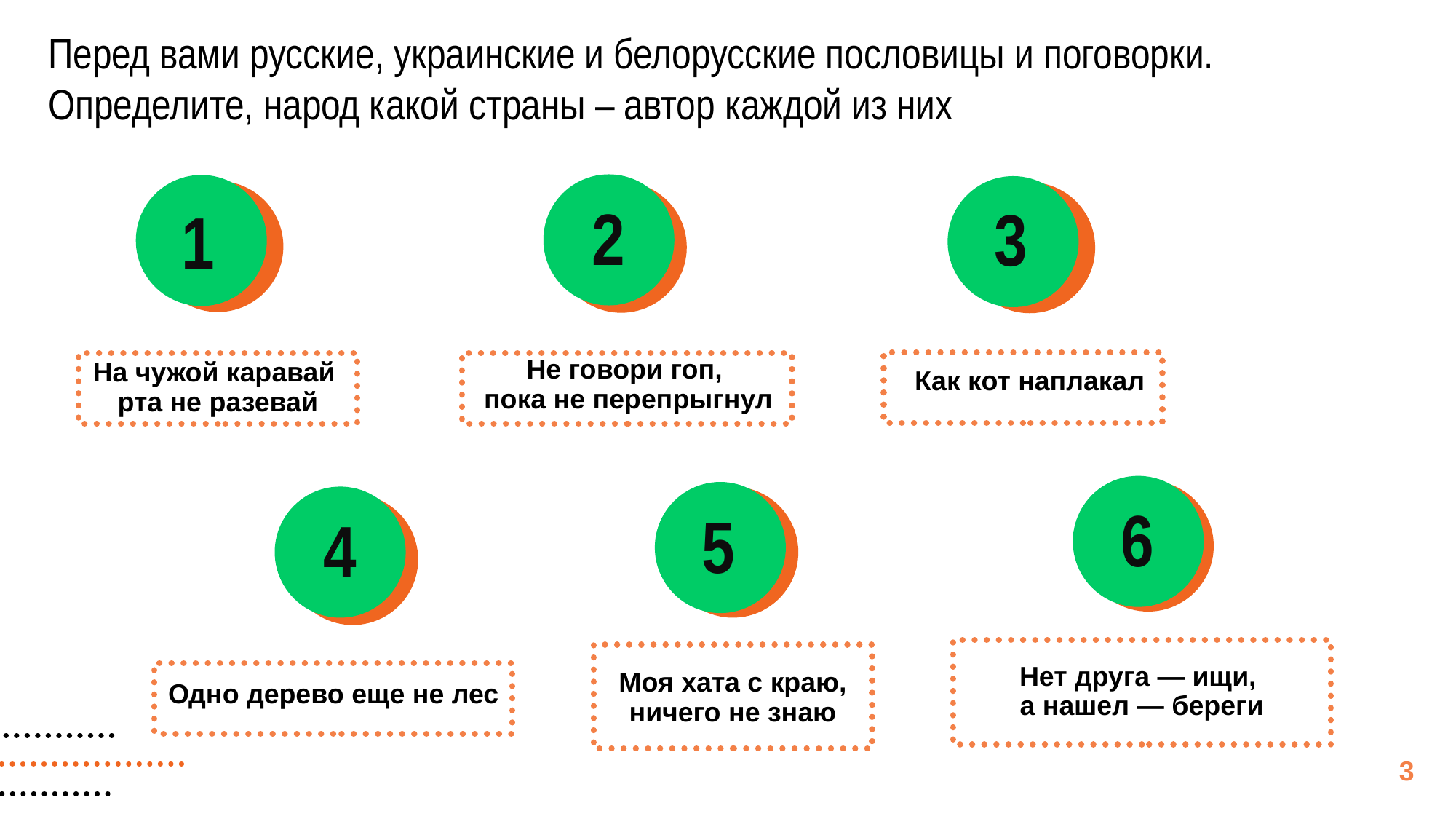

Перед вами русские, украинские и белорусские пословицы и поговорки.
Определите, народ какой страны – автор каждой из них

2
3
1
Не говори гоп,
пока не перепрыгнул

На чужой каравай
рта не разевай

Как кот наплакал

6

5
4

Нет друга — ищи,
а нашел — береги
Моя хата с краю, ничего не знаю

Одно дерево еще не лес
3